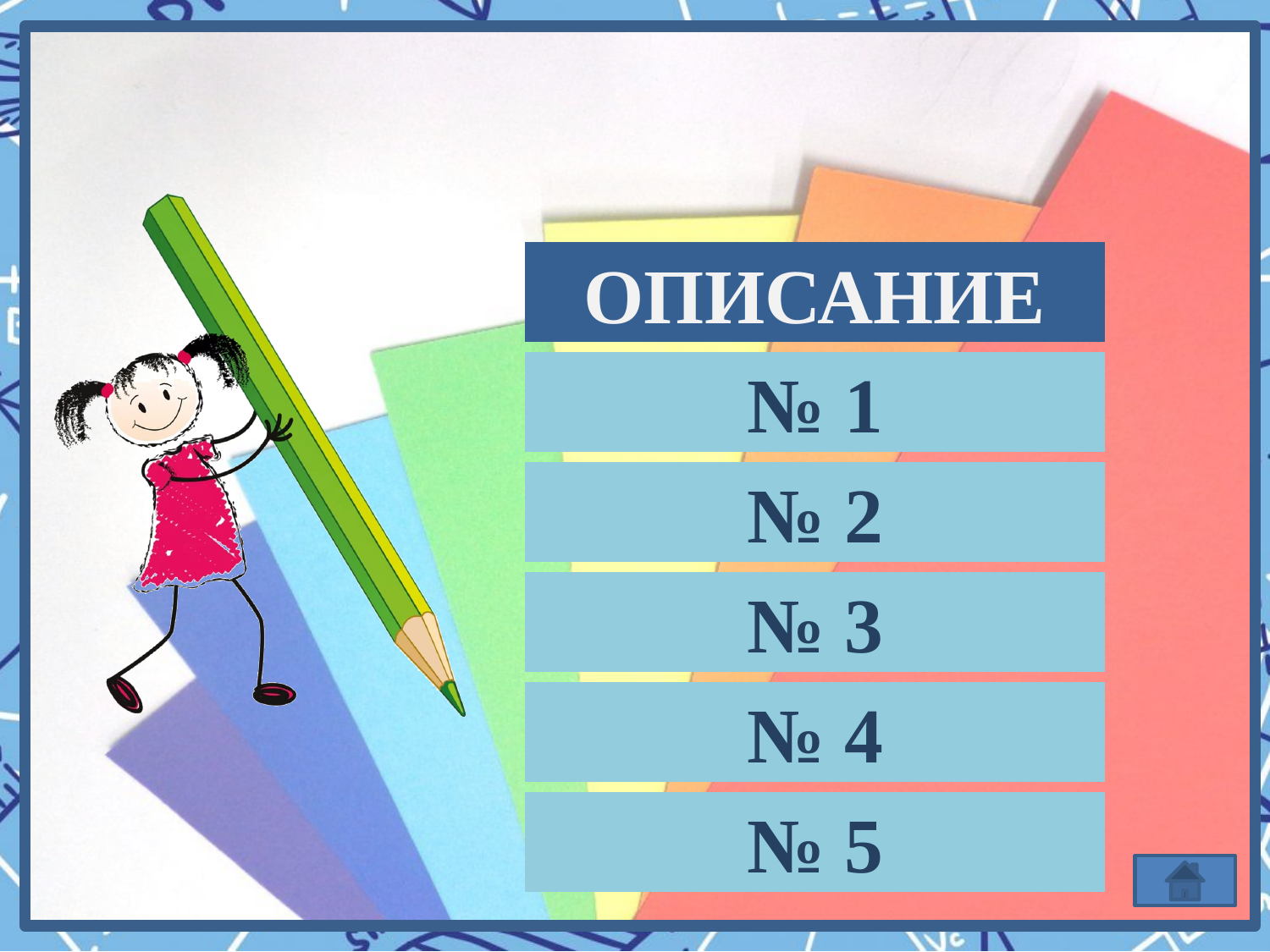

ОПИСАНИЕ
№ 1
№ 2
№ 3
№ 4
№ 5